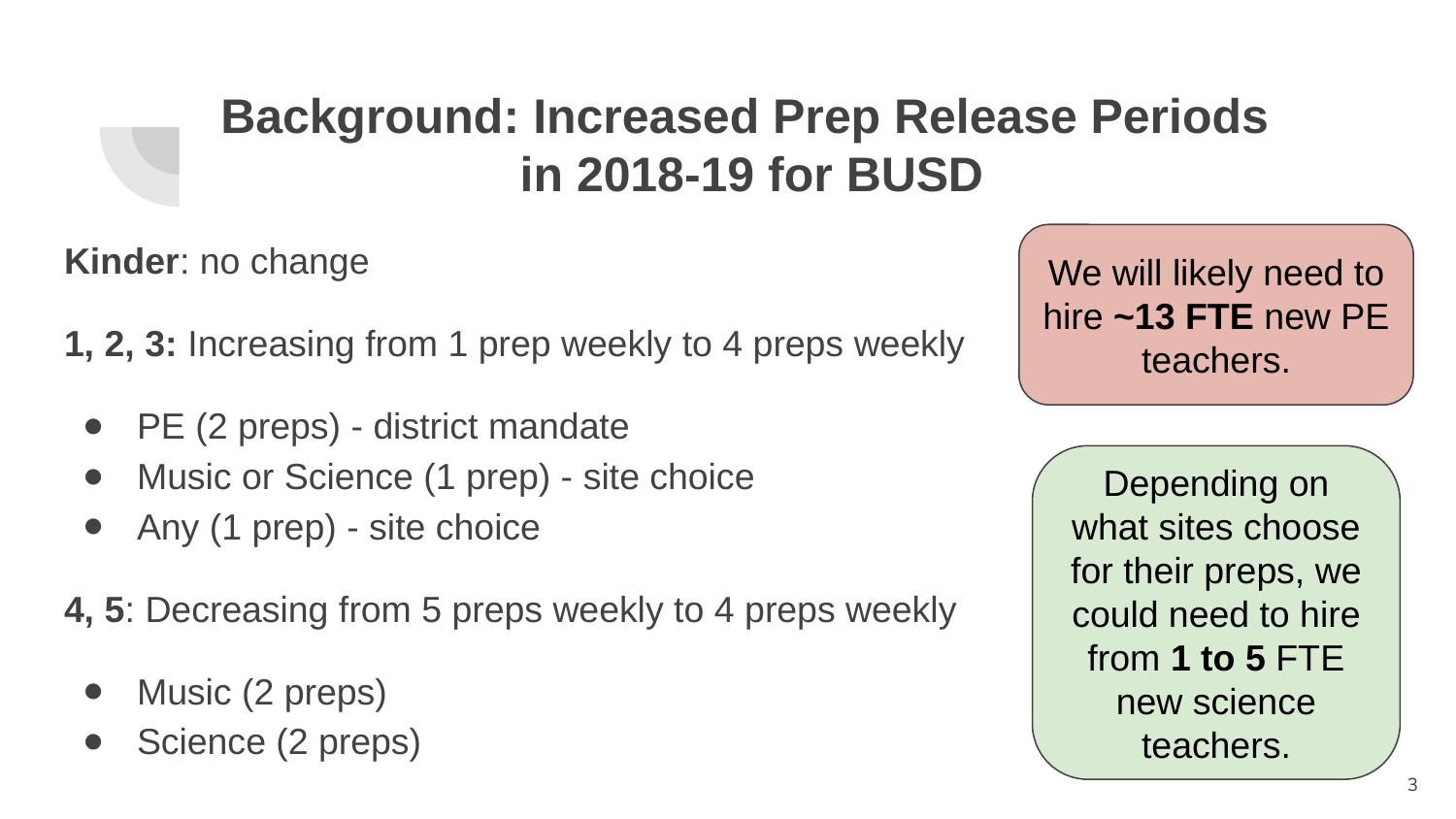

# Background: Increased Prep Release Periods
in 2018-19 for BUSD

Kinder: no change
1, 2, 3: Increasing from 1 prep weekly to 4 preps weekly
PE (2 preps) - district mandate
Music or Science (1 prep) - site choice
Any (1 prep) - site choice
4, 5: Decreasing from 5 preps weekly to 4 preps weekly
Music (2 preps)
Science (2 preps)

We will likely need to hire ~13 FTE new PE teachers.
Depending on what sites choose for their preps, we could need to hire from 1 to 5 FTE new science teachers.
3